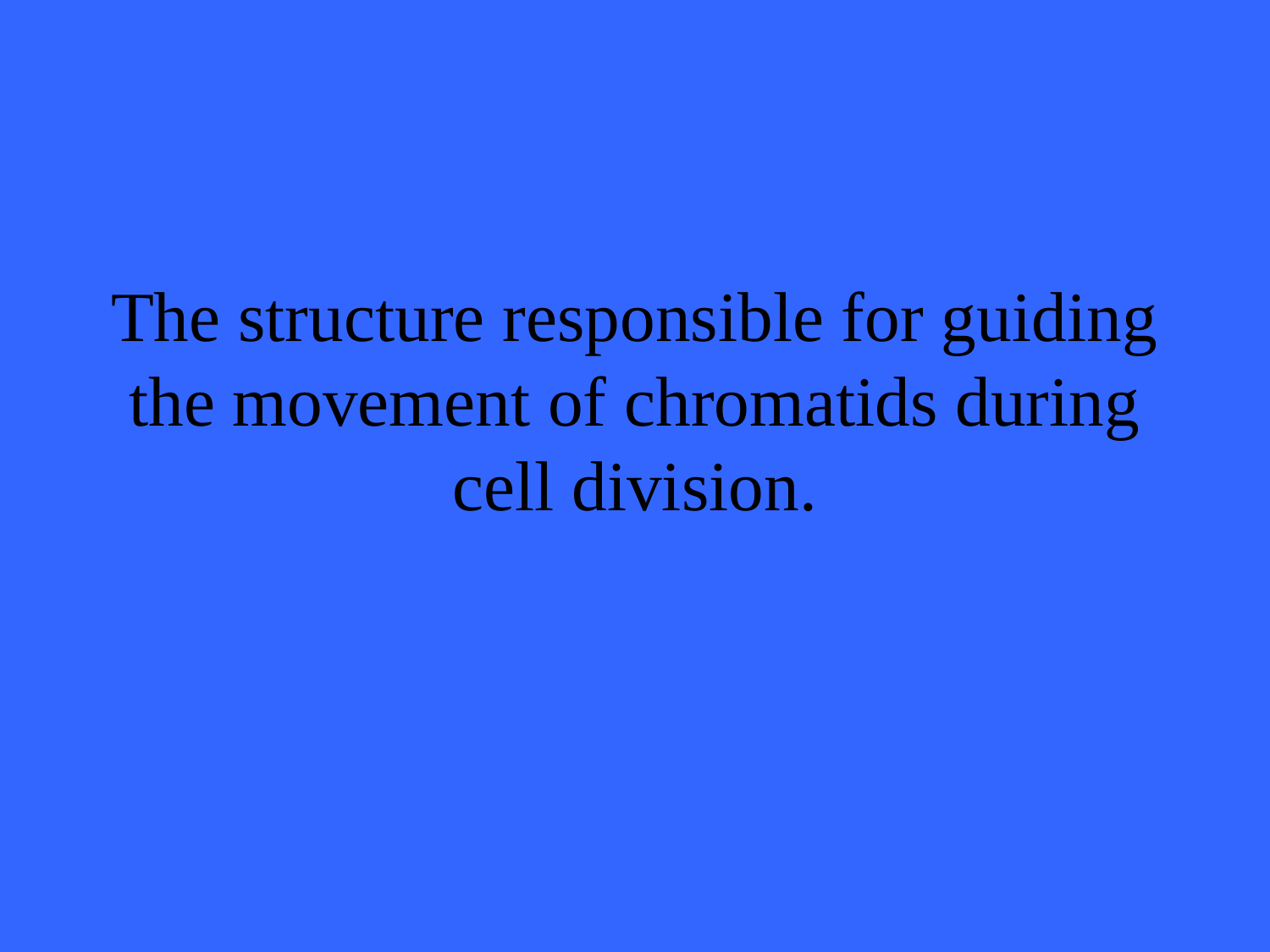

# The structure responsible for guiding the movement of chromatids during cell division.